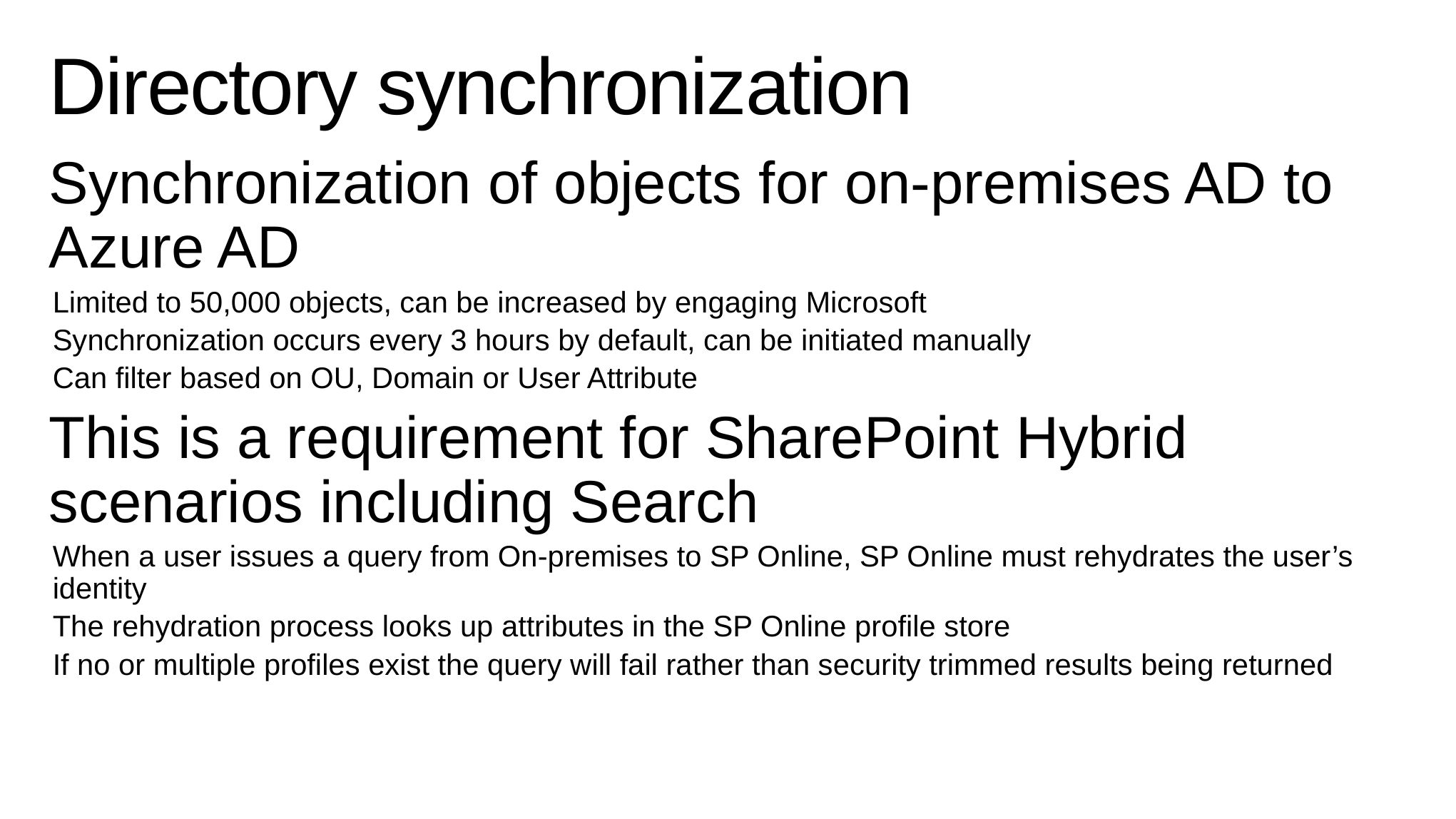

# Directory synchronization
Synchronization of objects for on-premises AD to Azure AD
Limited to 50,000 objects, can be increased by engaging Microsoft
Synchronization occurs every 3 hours by default, can be initiated manually
Can filter based on OU, Domain or User Attribute
This is a requirement for SharePoint Hybrid scenarios including Search
When a user issues a query from On-premises to SP Online, SP Online must rehydrates the user’s identity
The rehydration process looks up attributes in the SP Online profile store
If no or multiple profiles exist the query will fail rather than security trimmed results being returned